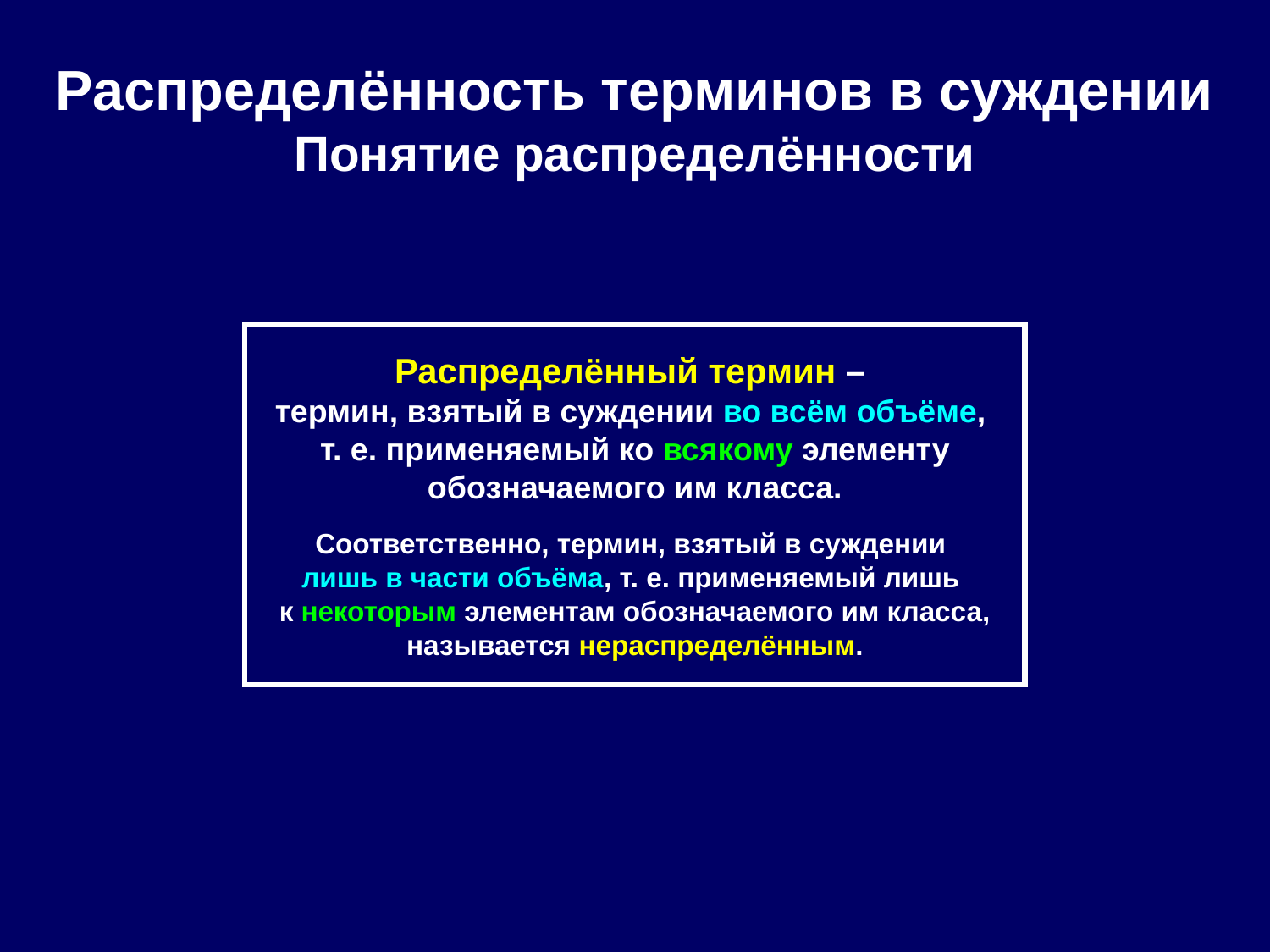

# Распределённость терминов в суждении Понятие распределённости
Распределённый термин –
термин, взятый в суждении во всём объёме,
т. е. применяемый ко всякому элементу обозначаемого им класса.
Соответственно, термин, взятый в суждении
лишь в части объёма, т. е. применяемый лишь
к некоторым элементам обозначаемого им класса, называется нераспределённым.